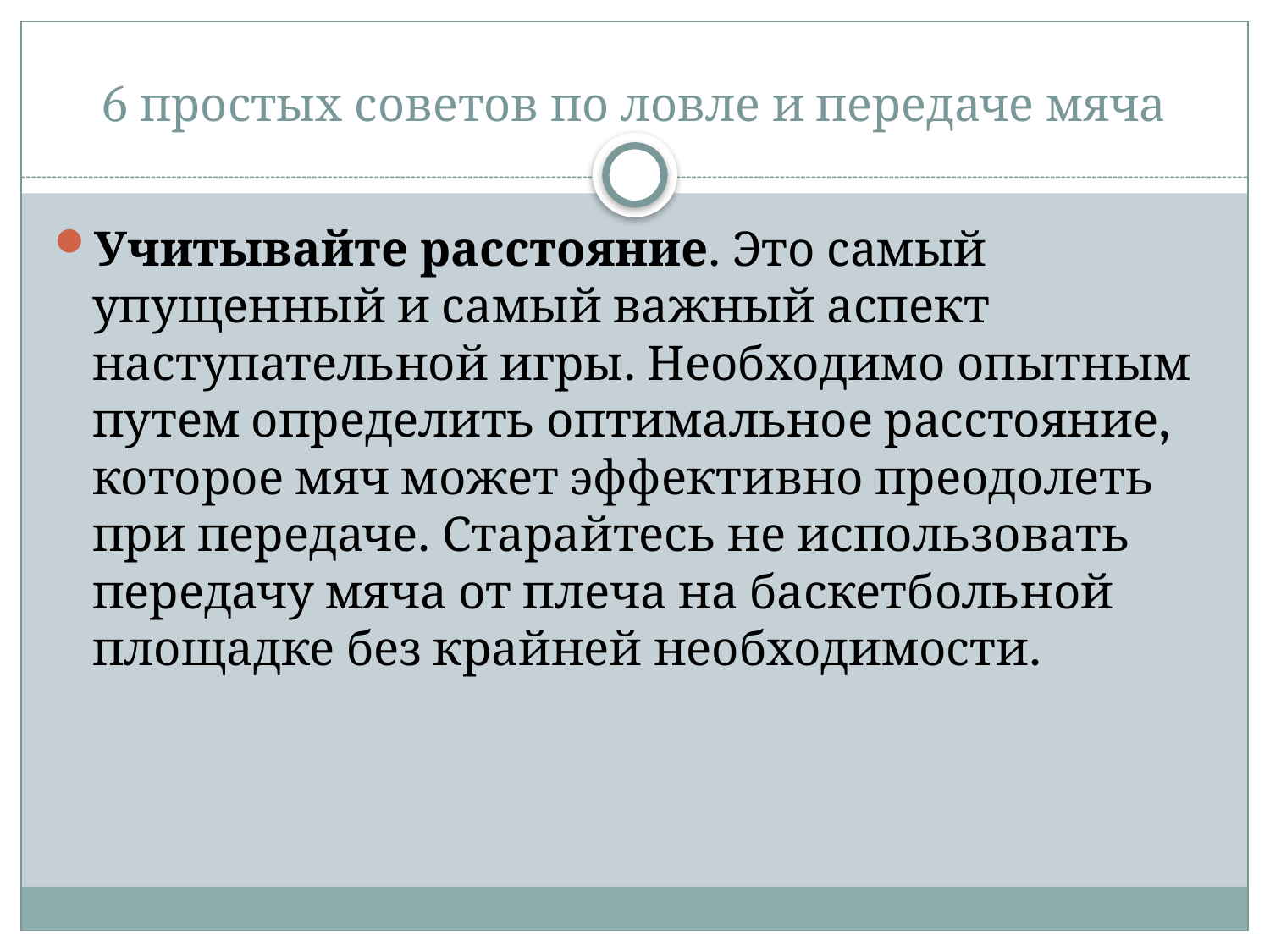

# 6 простых советов по ловле и передаче мяча
Учитывайте расстояние. Это самый упущенный и самый важный аспект наступательной игры. Необходимо опытным путем определить оптимальное расстояние, которое мяч может эффективно преодолеть при передаче. Старайтесь не использовать передачу мяча от плеча на баскетбольной площадке без крайней необходимости.